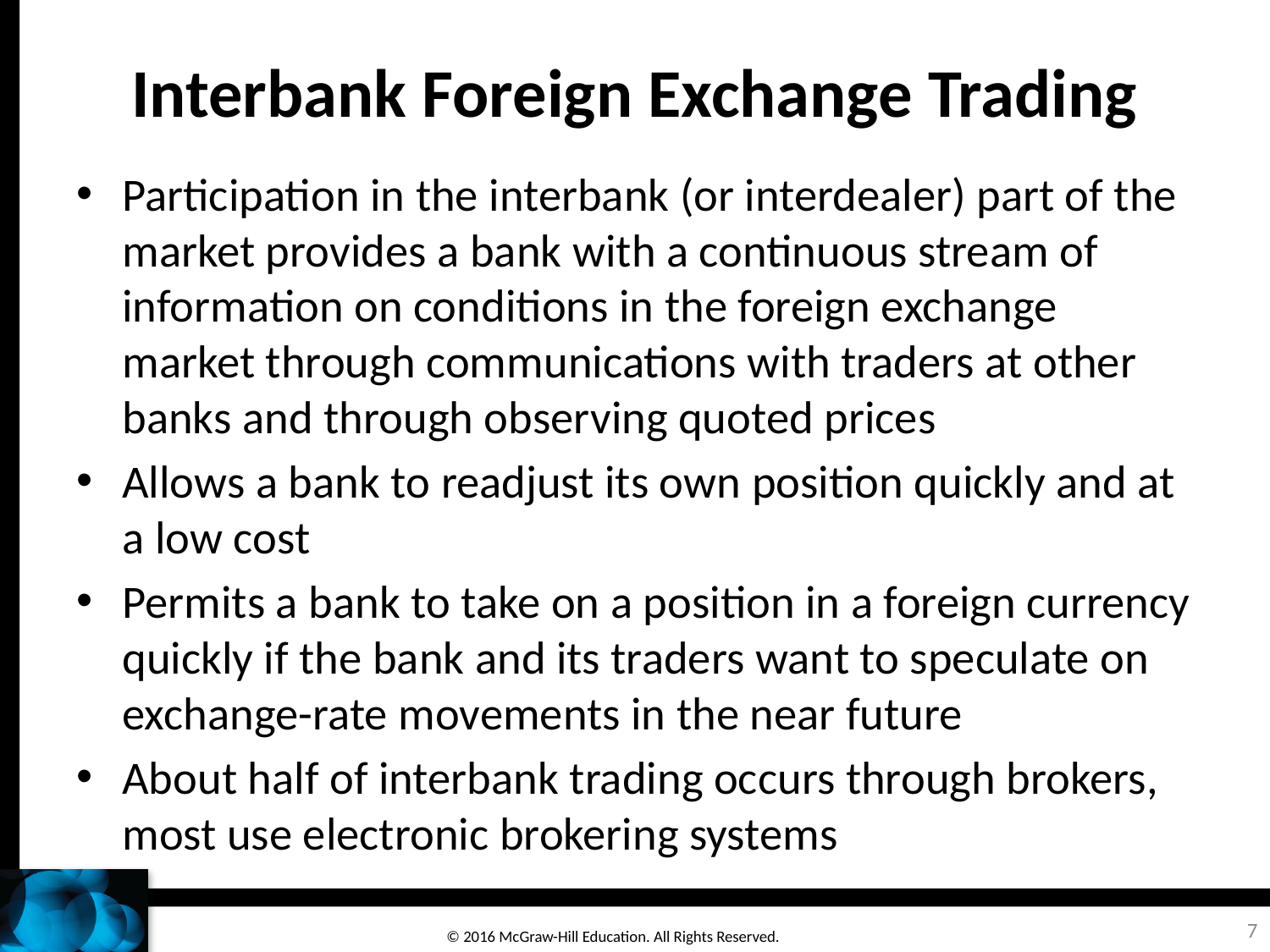

# Interbank Foreign Exchange Trading
Participation in the interbank (or interdealer) part of the market provides a bank with a continuous stream of information on conditions in the foreign exchange market through communications with traders at other banks and through observing quoted prices
Allows a bank to readjust its own position quickly and at a low cost
Permits a bank to take on a position in a foreign currency quickly if the bank and its traders want to speculate on exchange-rate movements in the near future
About half of interbank trading occurs through brokers, most use electronic brokering systems
7
© 2016 McGraw-Hill Education. All Rights Reserved.